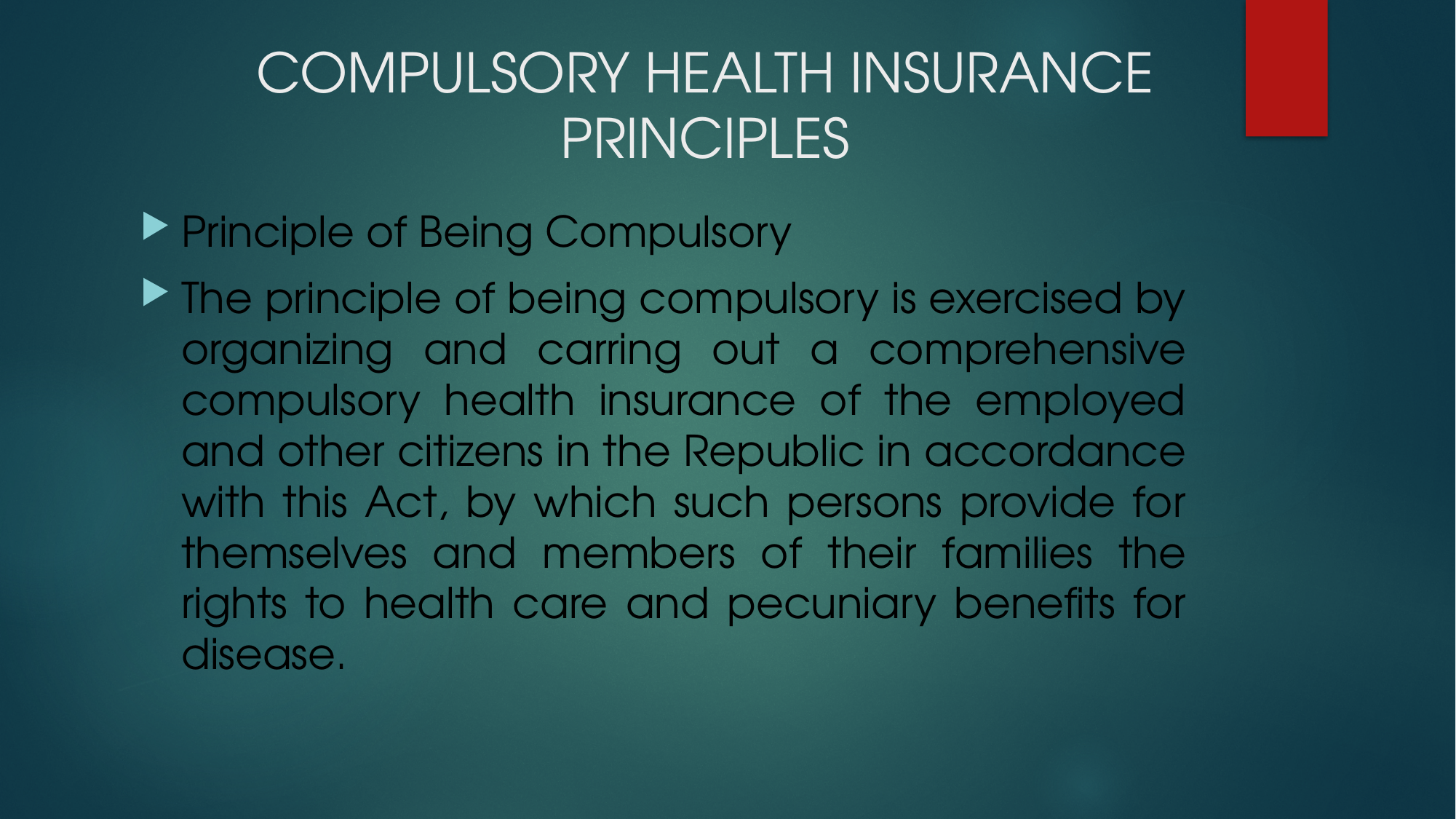

# COMPULSORY HEALTH INSURANCE PRINCIPLES
Principle of Being Compulsory
The principle of being compulsory is exercised by organizing and carring out a comprehensive compulsory health insurance of the employed and other citizens in the Republic in accordance with this Act, by which such persons provide for themselves and members of their families the rights to health care and pecuniary benefits for disease.